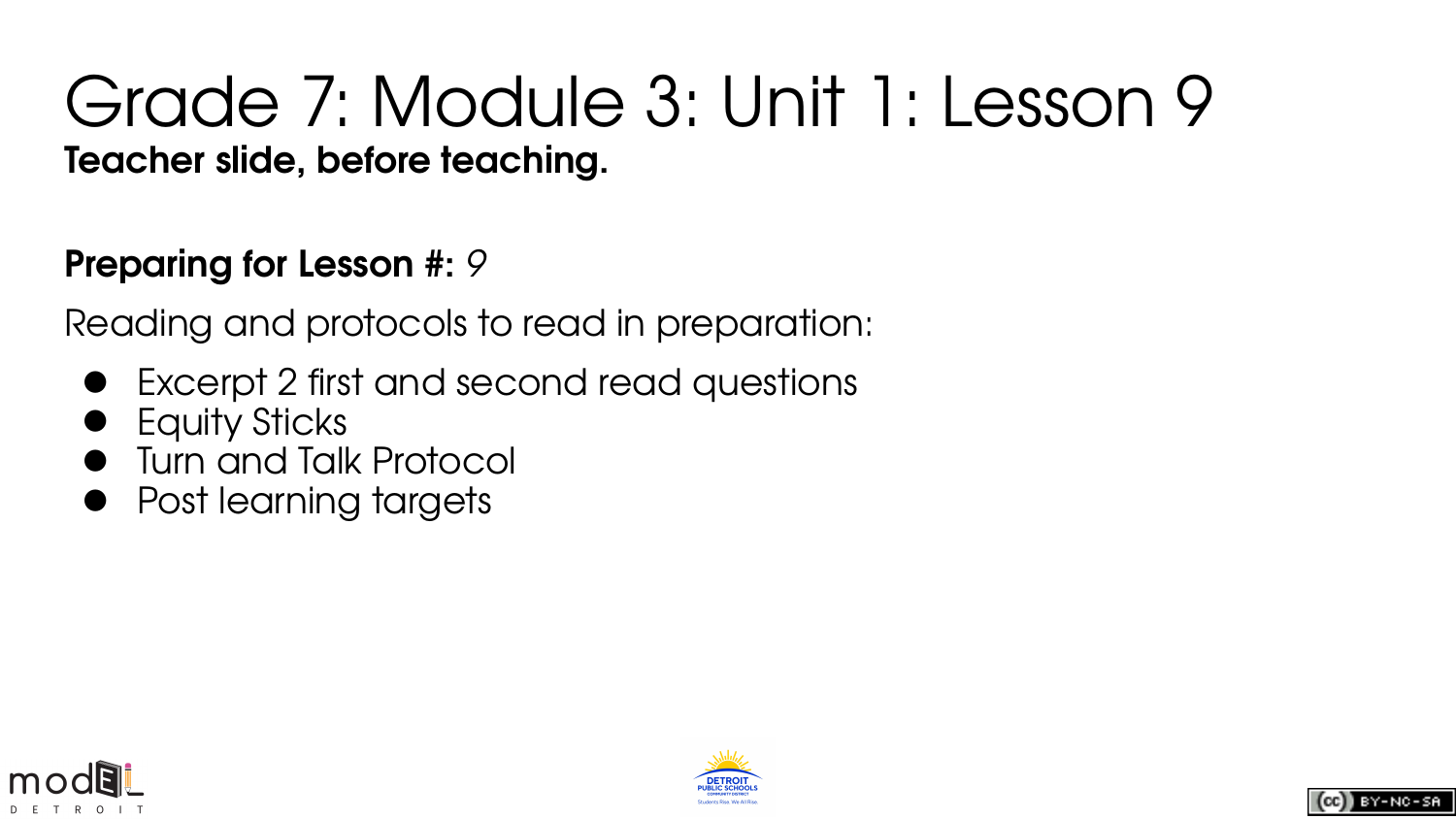

Grade 7: Module 3: Unit 1: Lesson 9
Teacher slide, before teaching.

Preparing for Lesson #: 9
Reading and protocols to read in preparation:
Excerpt 2 first and second read questions
Equity Sticks
Turn and Talk Protocol
Post learning targets